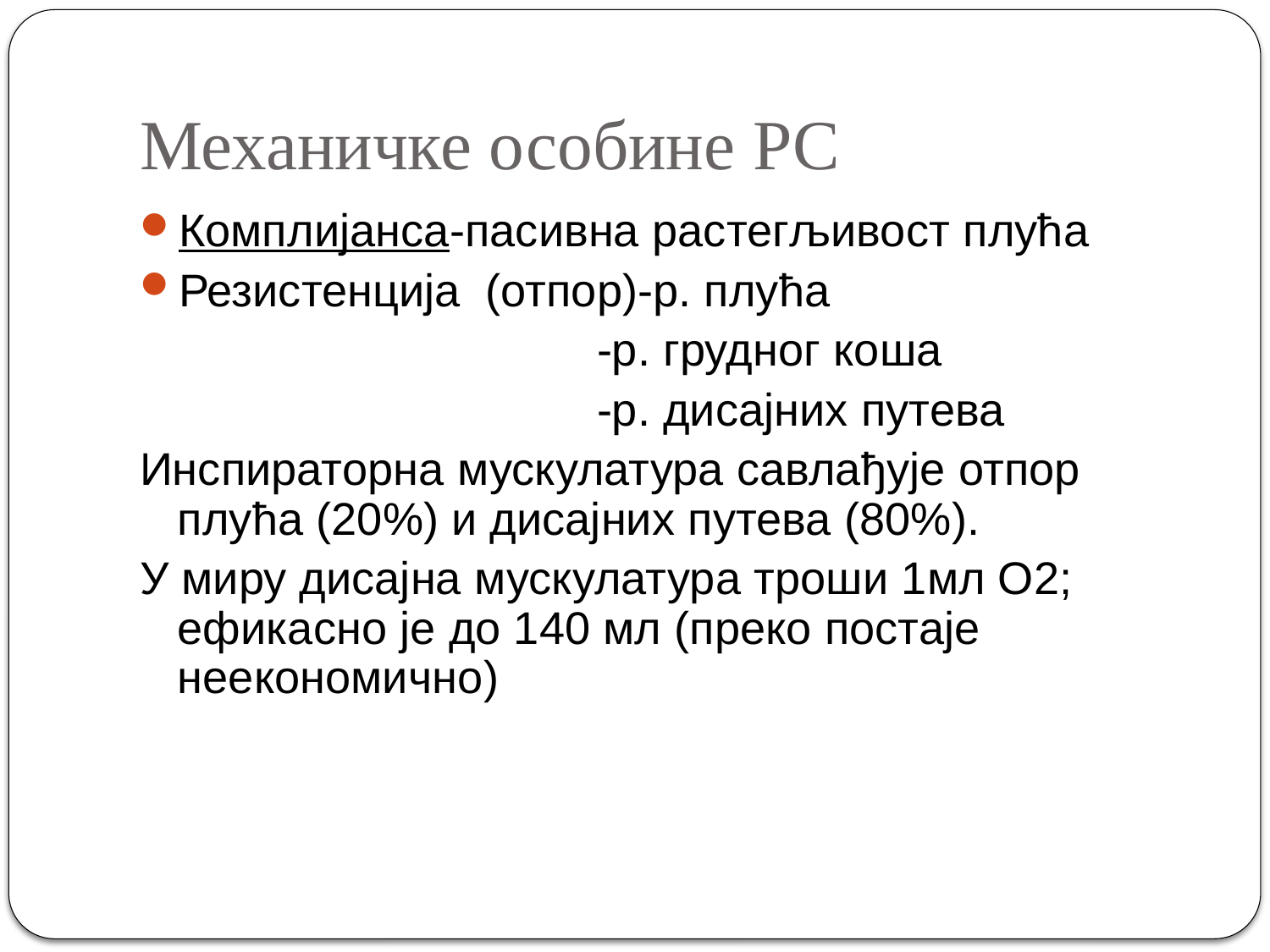

# Механичке особине РС
Комплијанса-пасивна растегљивост плућа
Резистенција  (отпор)-р. плућа
                                    -р. грудног коша
                                    -р. дисајних путева
Инспираторна мускулатура савлађује отпор плућа (20%) и дисајних путева (80%).
У миру дисајна мускулатура троши 1мл О2; ефикасно је до 140 мл (преко постаје неекономично)